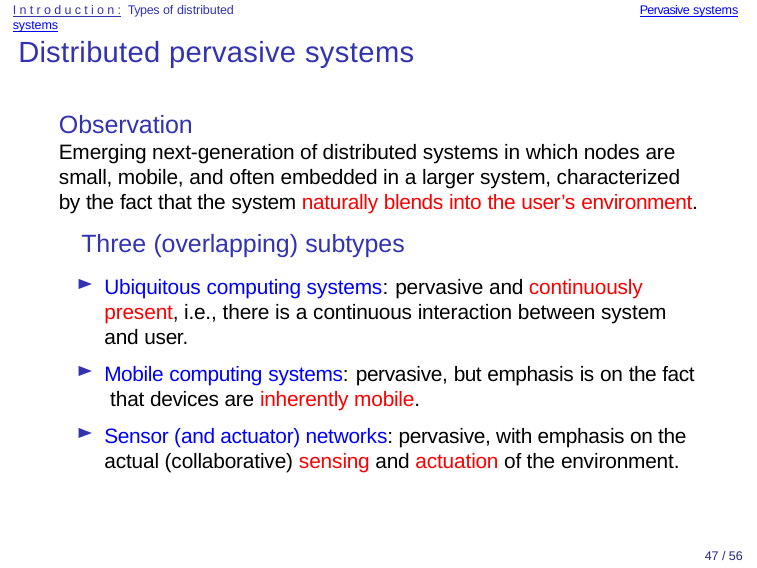

Introduction: Types of distributed systems
Pervasive systems
Distributed pervasive systems

Observation
Emerging next-generation of distributed systems in which nodes are  small, mobile, and often embedded in a larger system, characterized  by the fact that the system naturally blends into the user’s environment.
Three (overlapping) subtypes
Ubiquitous computing systems: pervasive and continuously  present, i.e., there is a continuous interaction between system  and user.
Mobile computing systems: pervasive, but emphasis is on the fact  that devices are inherently mobile.
Sensor (and actuator) networks: pervasive, with emphasis on the  actual (collaborative) sensing and actuation of the environment.
47 / 56